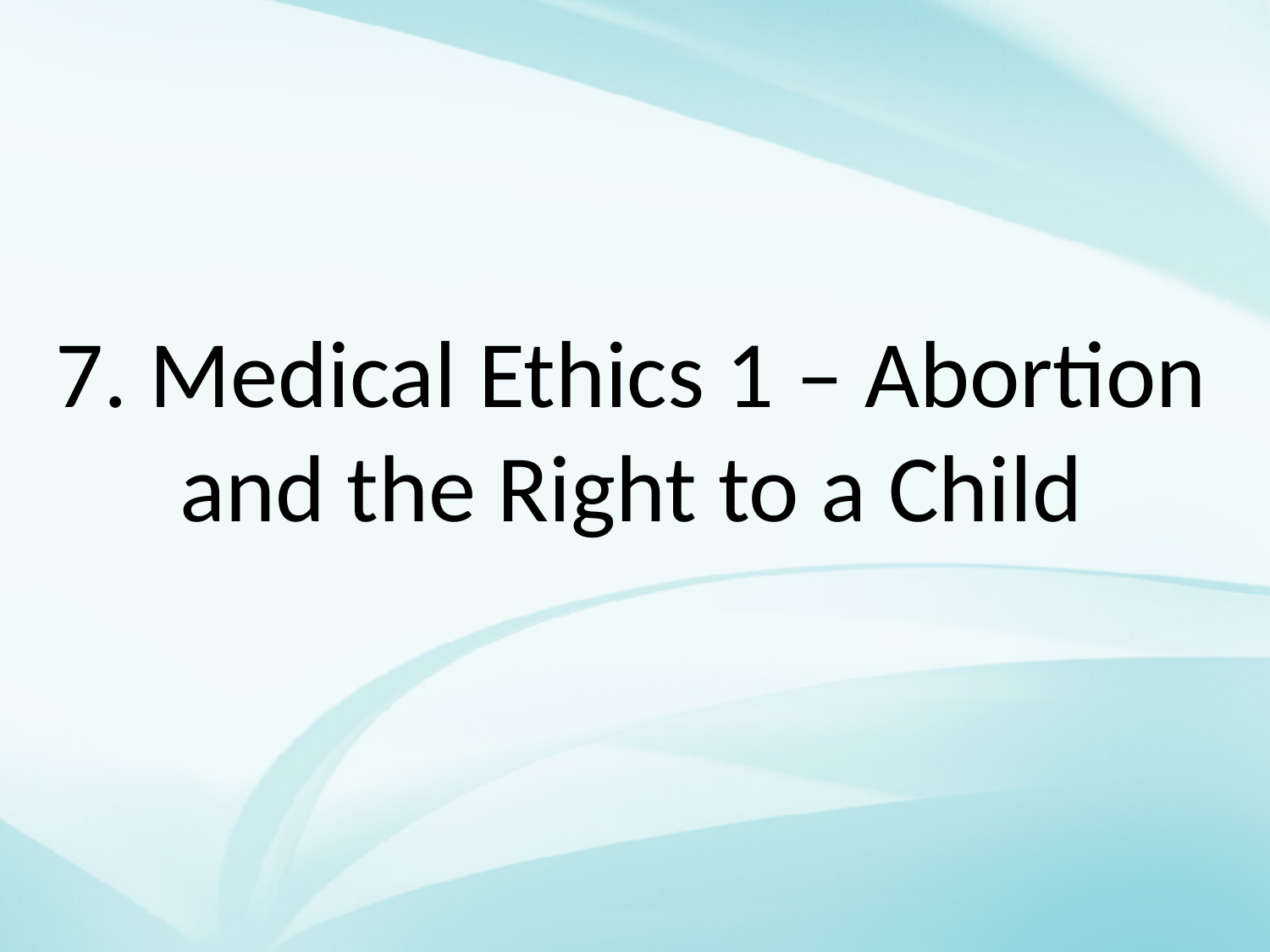

# 7. Medical Ethics 1 – Abortion and the Right to a Child